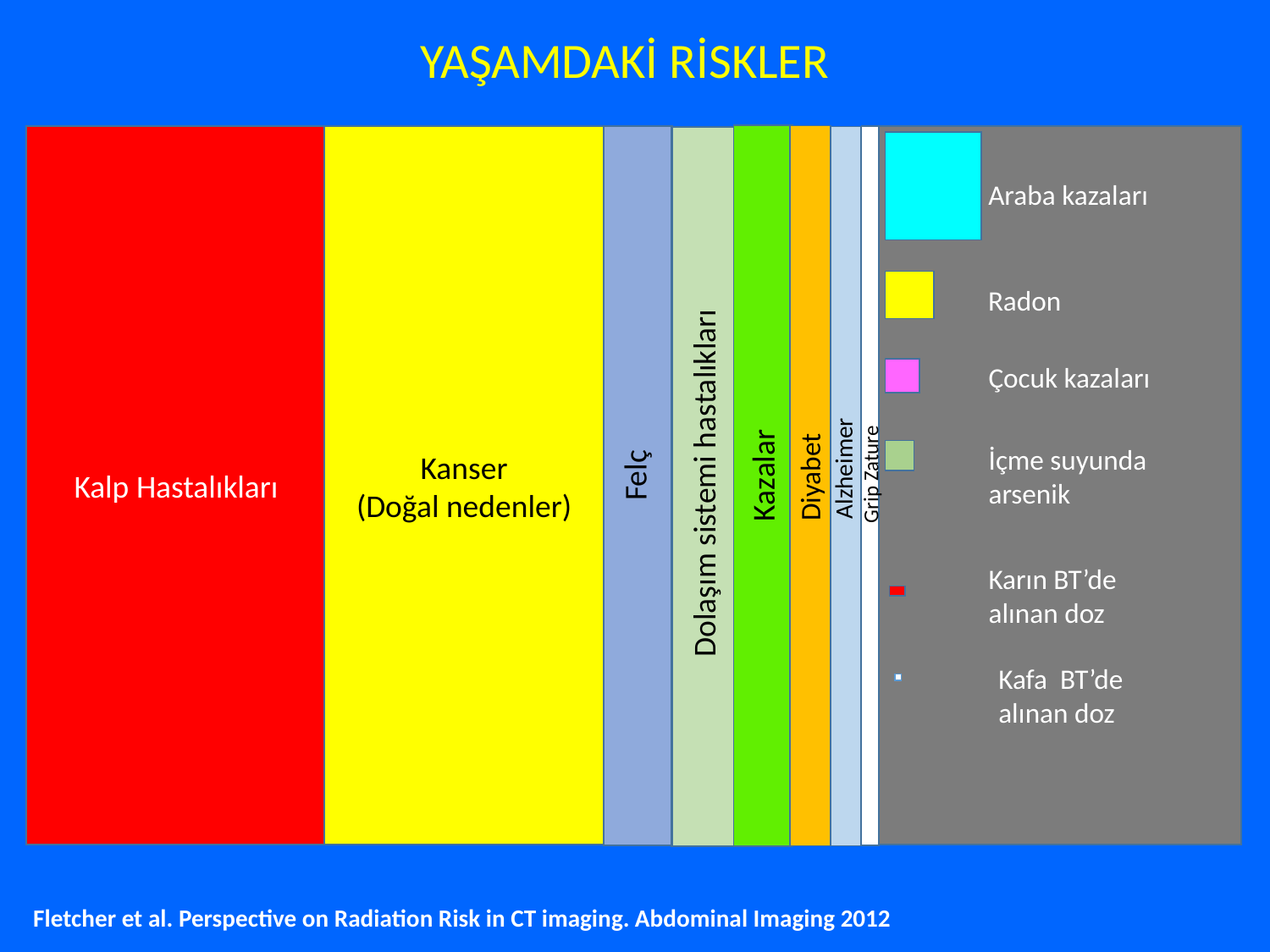

YAŞAMDAKİ RİSKLER

Kalp Hastalıkları

Kanser
(Doğal nedenler)

Araba kazaları

Radon
Çocuk kazaları

İçme suyunda
arsenik

Alzheimer
Felç
Kazalar
Grip Zature
Diyabet
Dolaşım sistemi hastalıkları
Karın BT’de
alınan doz

Kafa  BT’de
alınan doz

Fletcher et al. Perspective on Radiation Risk in CT imaging. Abdominal Imaging 2012